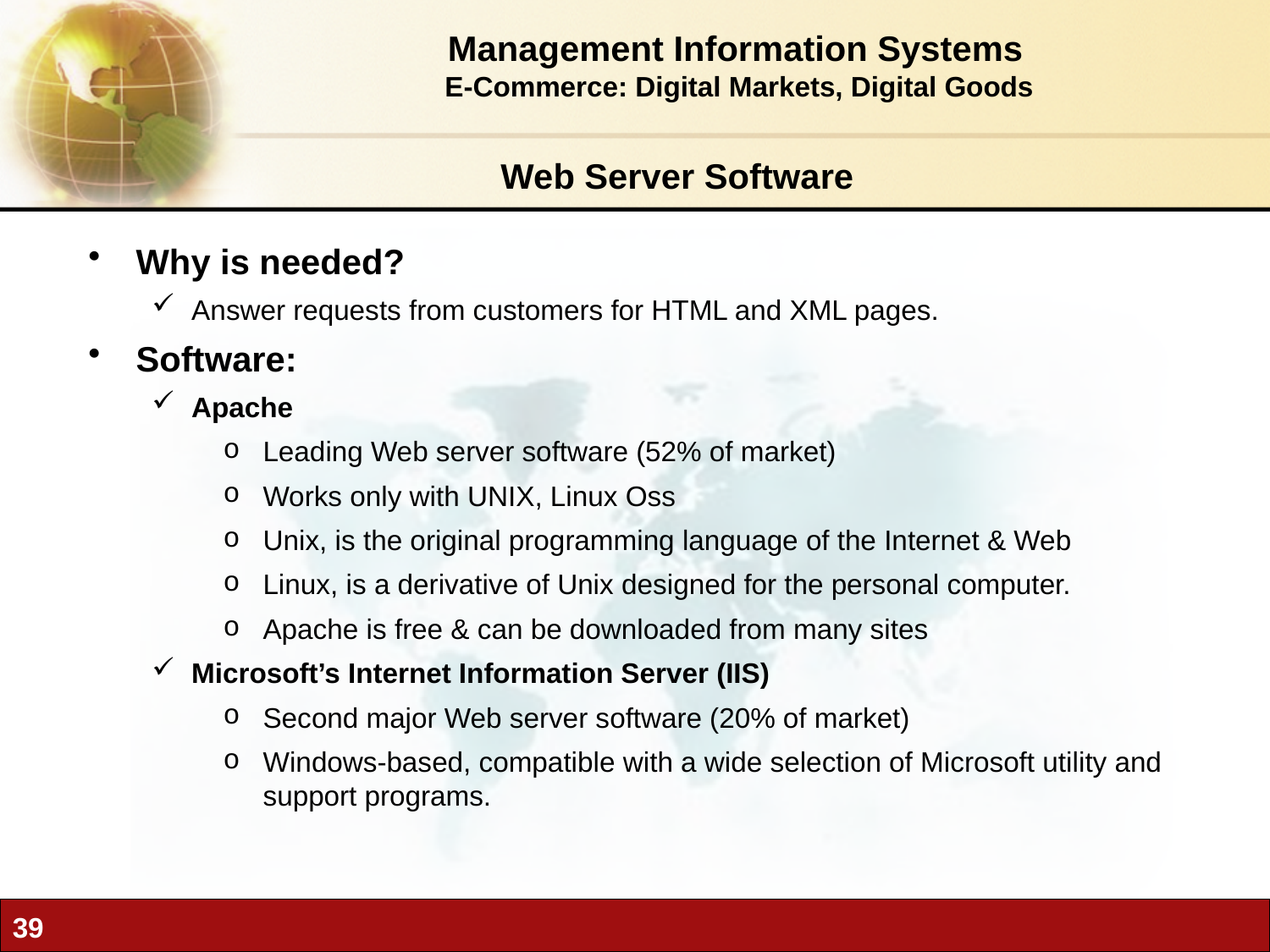

Management Information Systems
 E-Commerce: Digital Markets, Digital Goods
Web Server Software
Why is needed?
Answer requests from customers for HTML and XML pages.
Software:
Apache
Leading Web server software (52% of market)
Works only with UNIX, Linux Oss
Unix, is the original programming language of the Internet & Web
Linux, is a derivative of Unix designed for the personal computer.
Apache is free & can be downloaded from many sites
Microsoft’s Internet Information Server (IIS)
Second major Web server software (20% of market)
Windows-based, compatible with a wide selection of Microsoft utility and support programs.